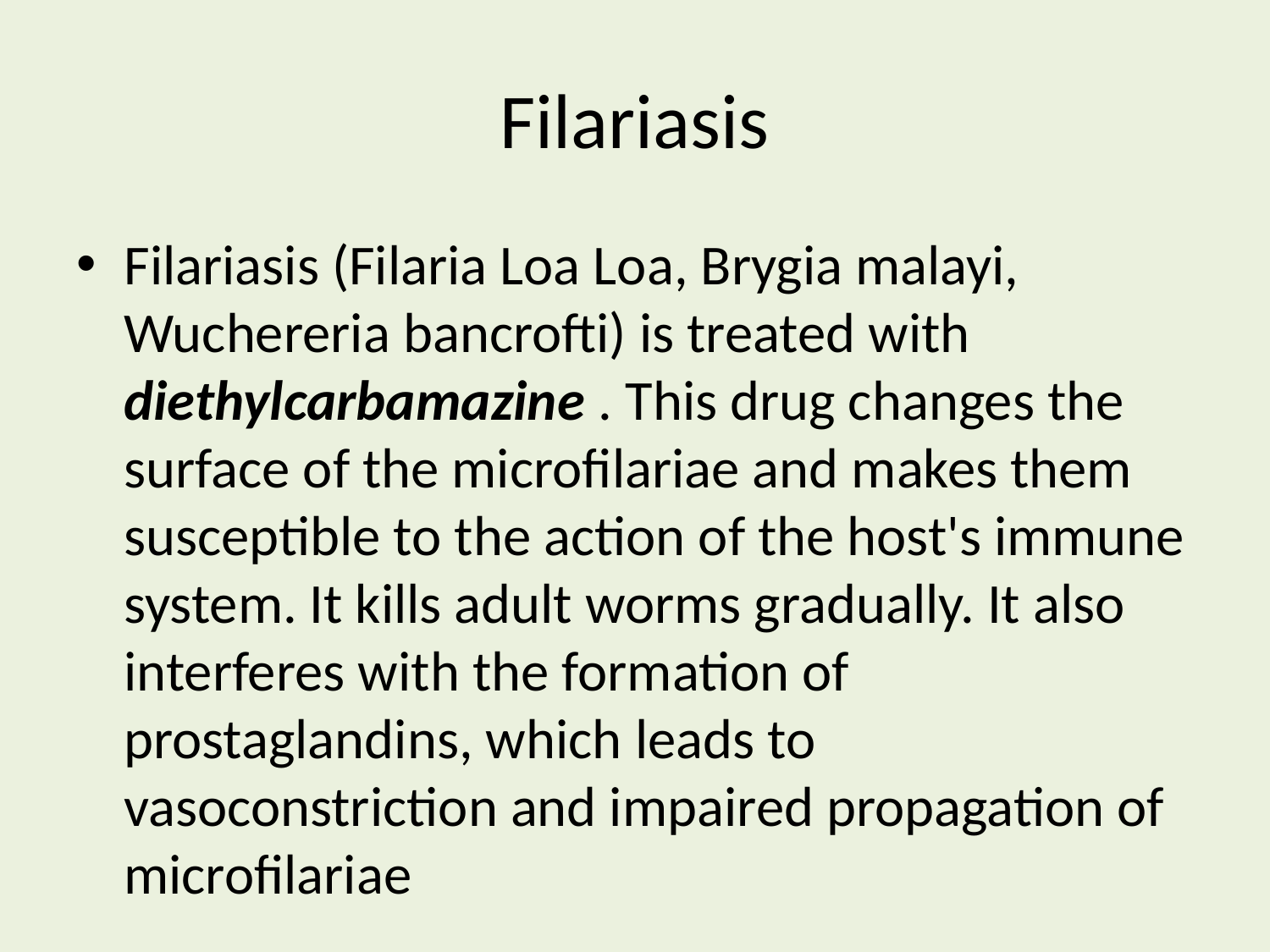

# Filariasis
Filariasis (Filaria Loa Loa, Brygia malayi, Wuchereria bancrofti) is treated with diethylcarbamazine . This drug changes the surface of the microfilariae and makes them susceptible to the action of the host's immune system. It kills adult worms gradually. It also interferes with the formation of prostaglandins, which leads to vasoconstriction and impaired propagation of microfilariae